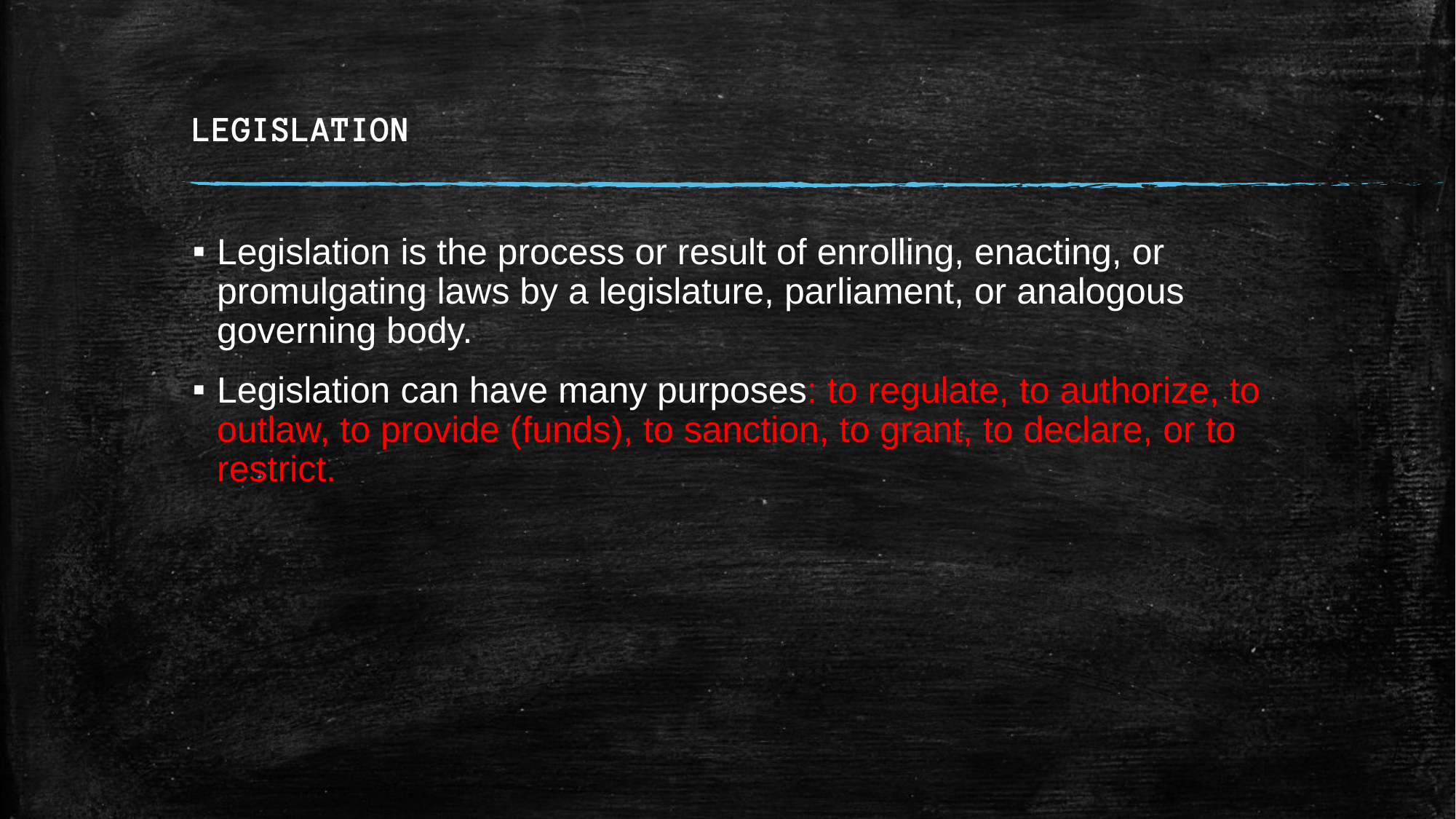

# LEGISLATION
Legislation is the process or result of enrolling, enacting, or promulgating laws by a legislature, parliament, or analogous governing body.
Legislation can have many purposes: to regulate, to authorize, to outlaw, to provide (funds), to sanction, to grant, to declare, or to restrict.